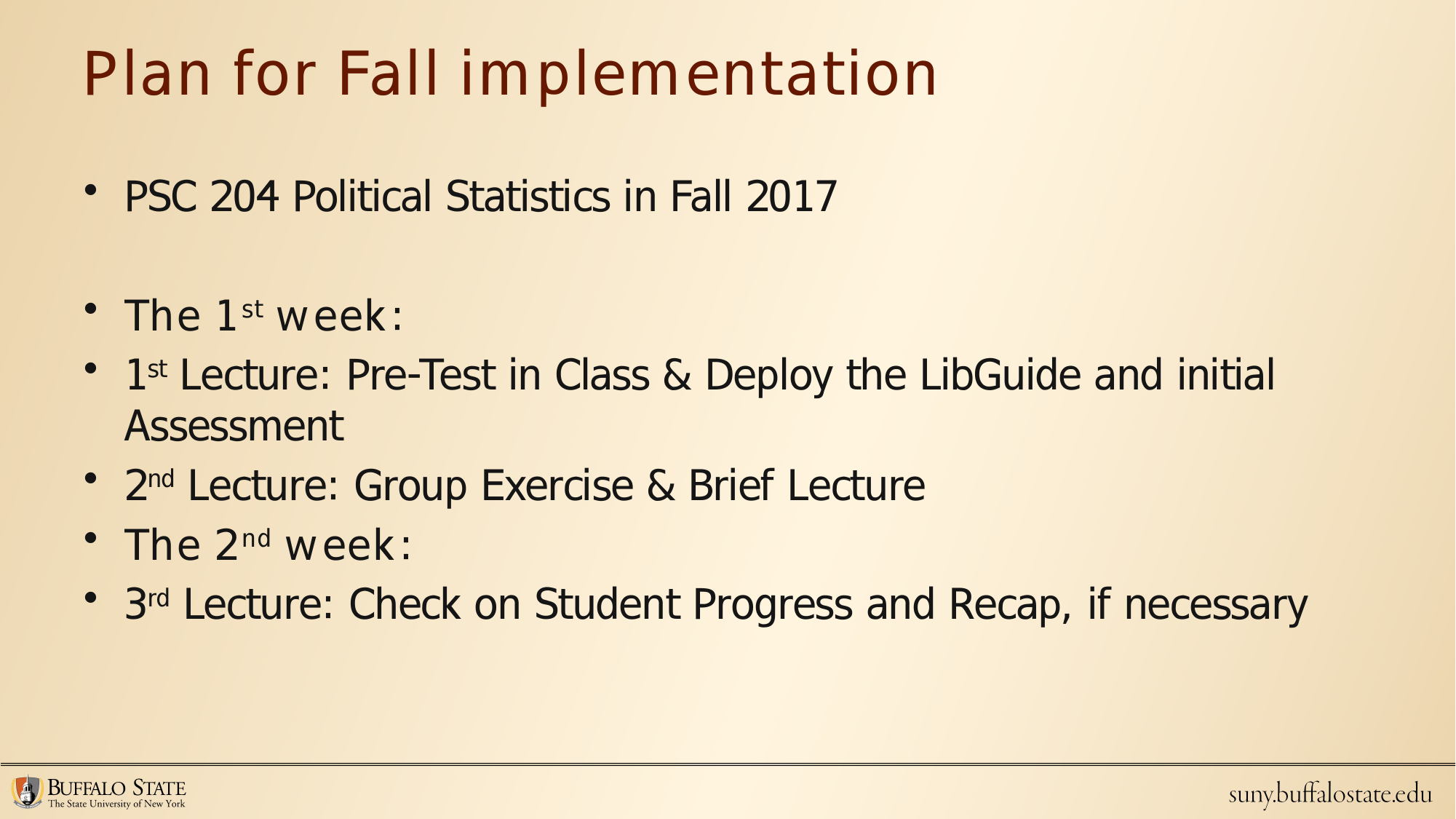

# Plan for Fall implementation
PSC 204 Political Statistics in Fall 2017

The 1st week:
1st Lecture: Pre-Test in Class & Deploy the LibGuide and initial Assessment
2nd Lecture: Group Exercise & Brief Lecture
The 2nd week:
3rd Lecture: Check on Student Progress and Recap, if necessary